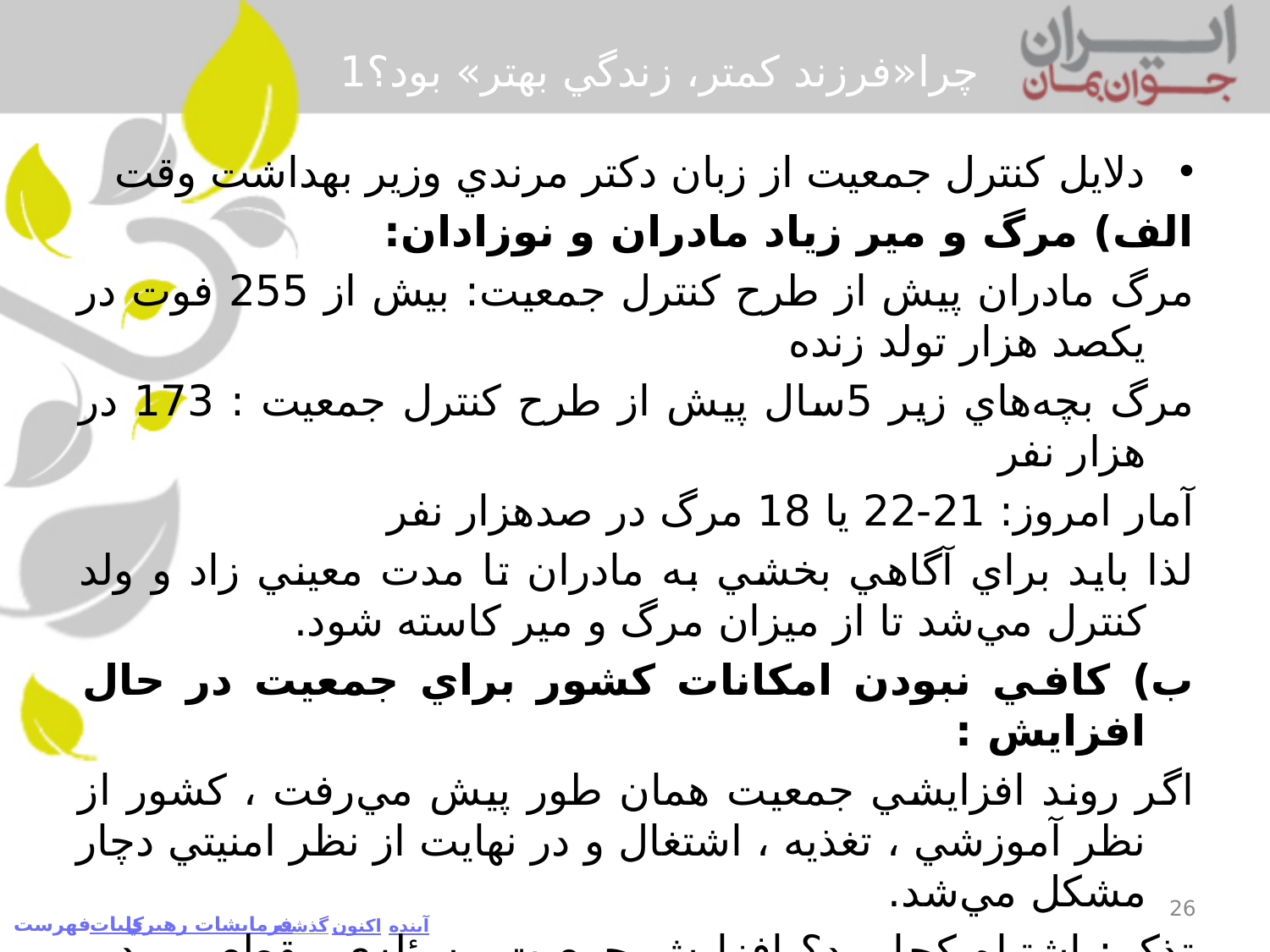

# چرا«فرزند كمتر، زندگي بهتر» بود؟1
دلايل كنترل جمعيت از زبان دكتر مرندي وزير بهداشت وقت
الف) مرگ و مير زياد مادران و نوزادان:
مرگ مادران پيش از طرح كنترل جمعيت: بيش از 255 فوت در يكصد هزار تولد زنده
مرگ بچه‌هاي زير 5سال پيش از طرح كنترل جمعيت : 173 در هزار نفر
آمار امروز: 21-22 يا 18 مرگ در صدهزار نفر
لذا بايد براي آگاهي بخشي به مادران تا مدت معيني زاد و ولد كنترل مي‌شد تا از ميزان مرگ و مير كاسته شود.
ب) كافي نبودن امكانات كشور براي جمعيت در حال افزايش :
اگر روند افزايشي جمعيت همان طور پيش مي‌رفت ، كشور از نظر آموزشي ، تغذيه ، اشتغال و در نهايت از نظر امنيتي دچار مشكل ‌مي‌شد.
تذكر: اشتباه كجا بود؟ افزايش جمعيت مسئله‌ي مقطعي بود و سياست مقطعي را لازم داشت . سياست هم همينگونه تدوين شد ولي عمل نشد. از طرفي هم سياست كنترل جمعيت به شدت در حال پيشرفت بود.
26